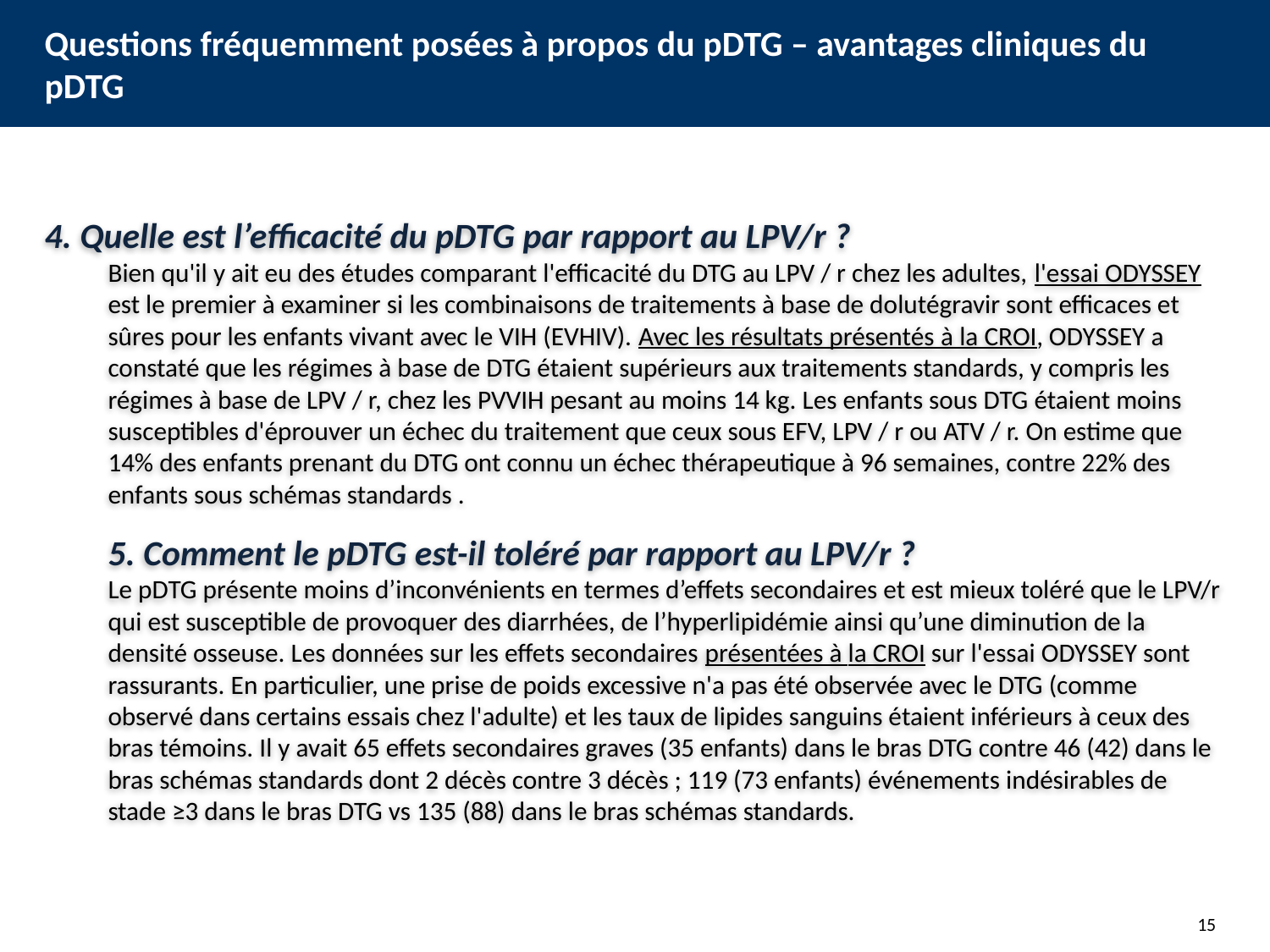

# Questions fréquemment posées à propos du pDTG – avantages cliniques du pDTG
4. Quelle est l’efficacité du pDTG par rapport au LPV/r ?
Bien qu'il y ait eu des études comparant l'efficacité du DTG au LPV / r chez les adultes, l'essai ODYSSEY est le premier à examiner si les combinaisons de traitements à base de dolutégravir sont efficaces et sûres pour les enfants vivant avec le VIH (EVHIV). Avec les résultats présentés à la CROI, ODYSSEY a constaté que les régimes à base de DTG étaient supérieurs aux traitements standards, y compris les régimes à base de LPV / r, chez les PVVIH pesant au moins 14 kg. Les enfants sous DTG étaient moins susceptibles d'éprouver un échec du traitement que ceux sous EFV, LPV / r ou ATV / r. On estime que 14% des enfants prenant du DTG ont connu un échec thérapeutique à 96 semaines, contre 22% des enfants sous schémas standards .
5. Comment le pDTG est-il toléré par rapport au LPV/r ?
Le pDTG présente moins d’inconvénients en termes d’effets secondaires et est mieux toléré que le LPV/r qui est susceptible de provoquer des diarrhées, de l’hyperlipidémie ainsi qu’une diminution de la densité osseuse. Les données sur les effets secondaires présentées à la CROI sur l'essai ODYSSEY sont rassurants. En particulier, une prise de poids excessive n'a pas été observée avec le DTG (comme observé dans certains essais chez l'adulte) et les taux de lipides sanguins étaient inférieurs à ceux des bras témoins. Il y avait 65 effets secondaires graves (35 enfants) dans le bras DTG contre 46 (42) dans le bras schémas standards dont 2 décès contre 3 décès ; 119 (73 enfants) événements indésirables de stade ≥3 dans le bras DTG vs 135 (88) dans le bras schémas standards.